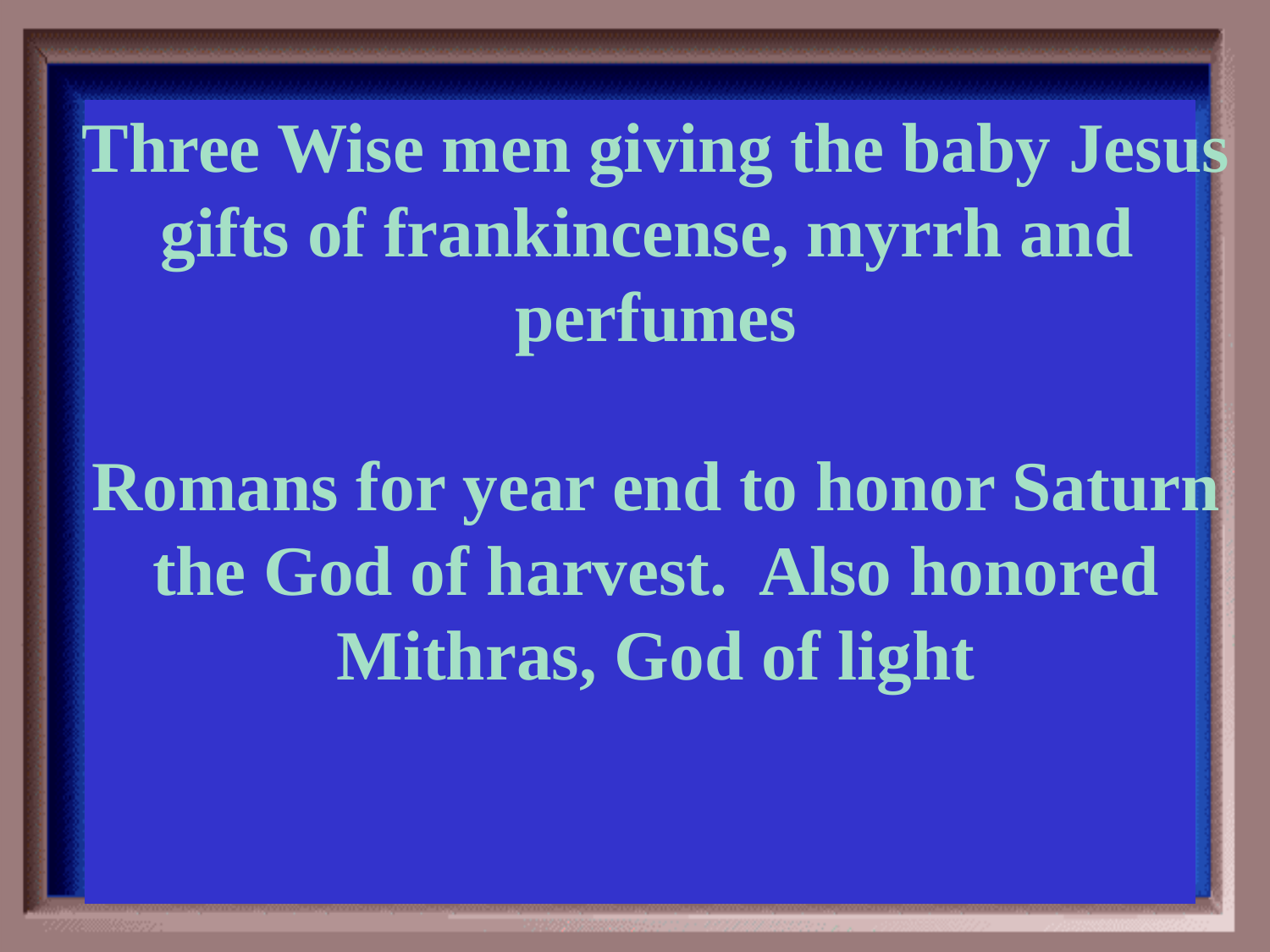

Category #4 $400 Question
Three Wise men giving the baby Jesus
gifts of frankincense, myrrh and
perfumes

Romans for year end to honor Saturn
the God of harvest.  Also honored
Mithras, God of light